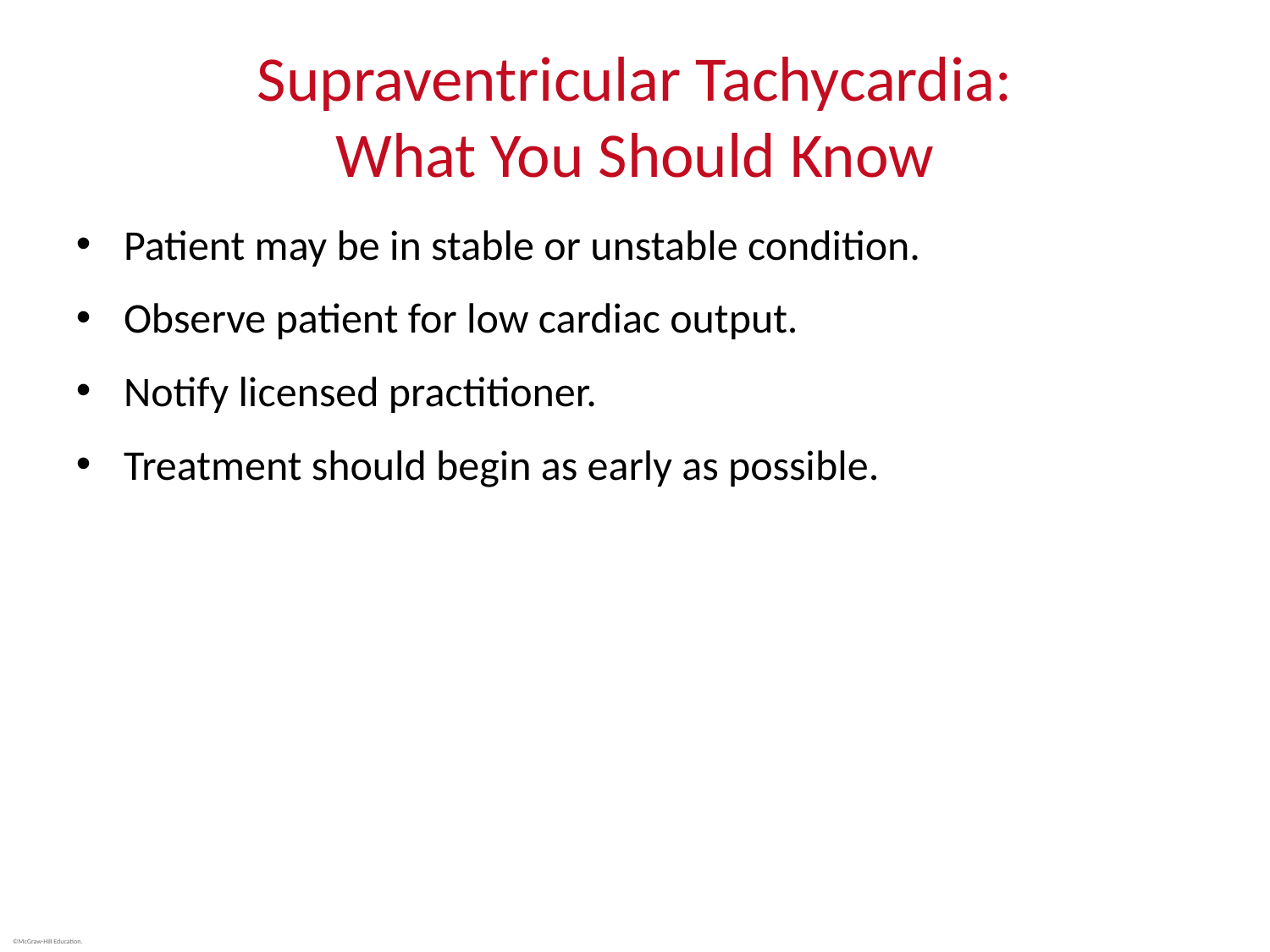

# Supraventricular Tachycardia: What You Should Know
Patient may be in stable or unstable condition.
Observe patient for low cardiac output.
Notify licensed practitioner.
Treatment should begin as early as possible.